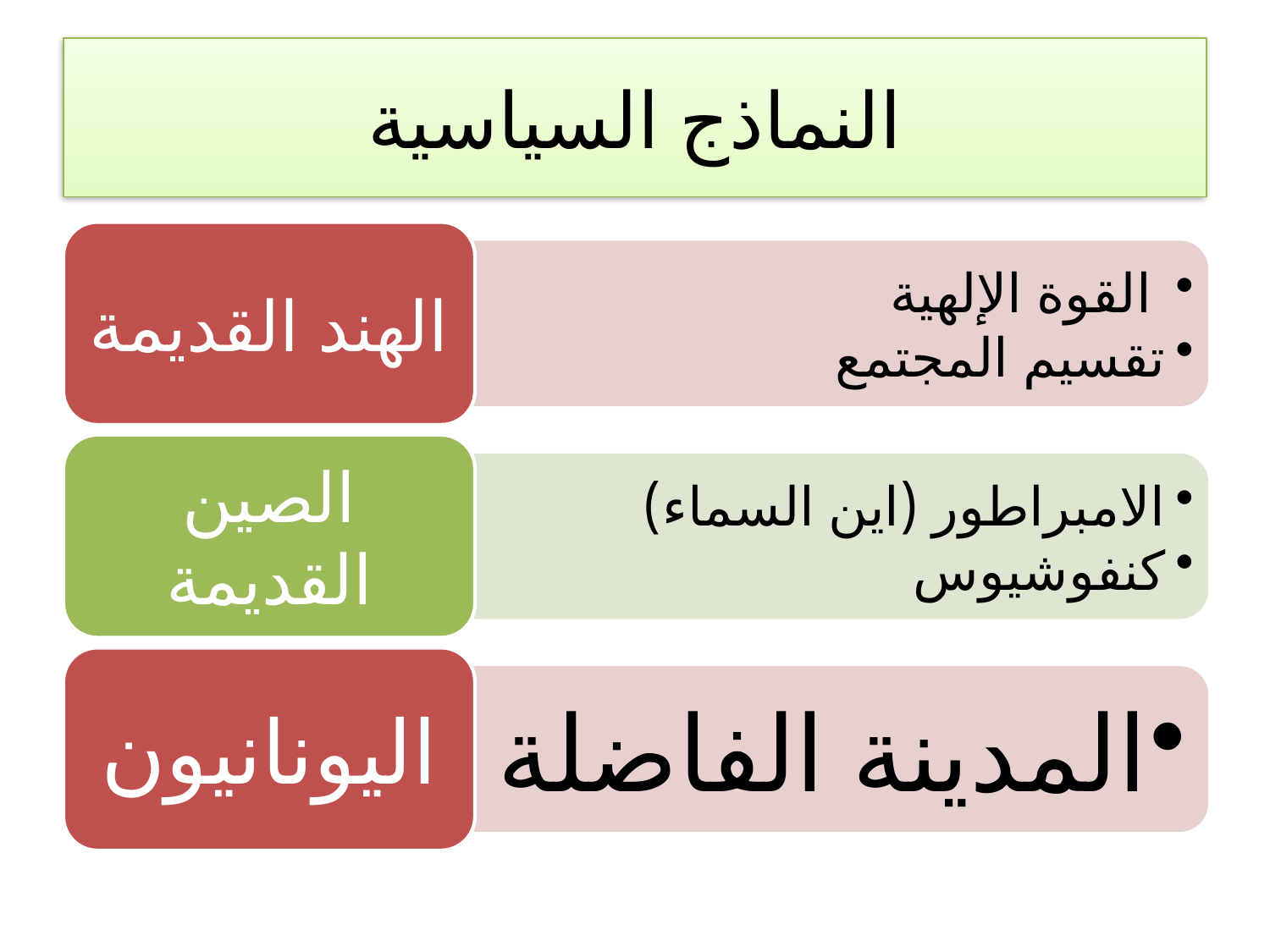

# النماذج السياسية
الهند القديمة
الصين القديمة
كنفوشيوس
اليونانيون
المدينة الفاضلة
تقسيم المجتمع